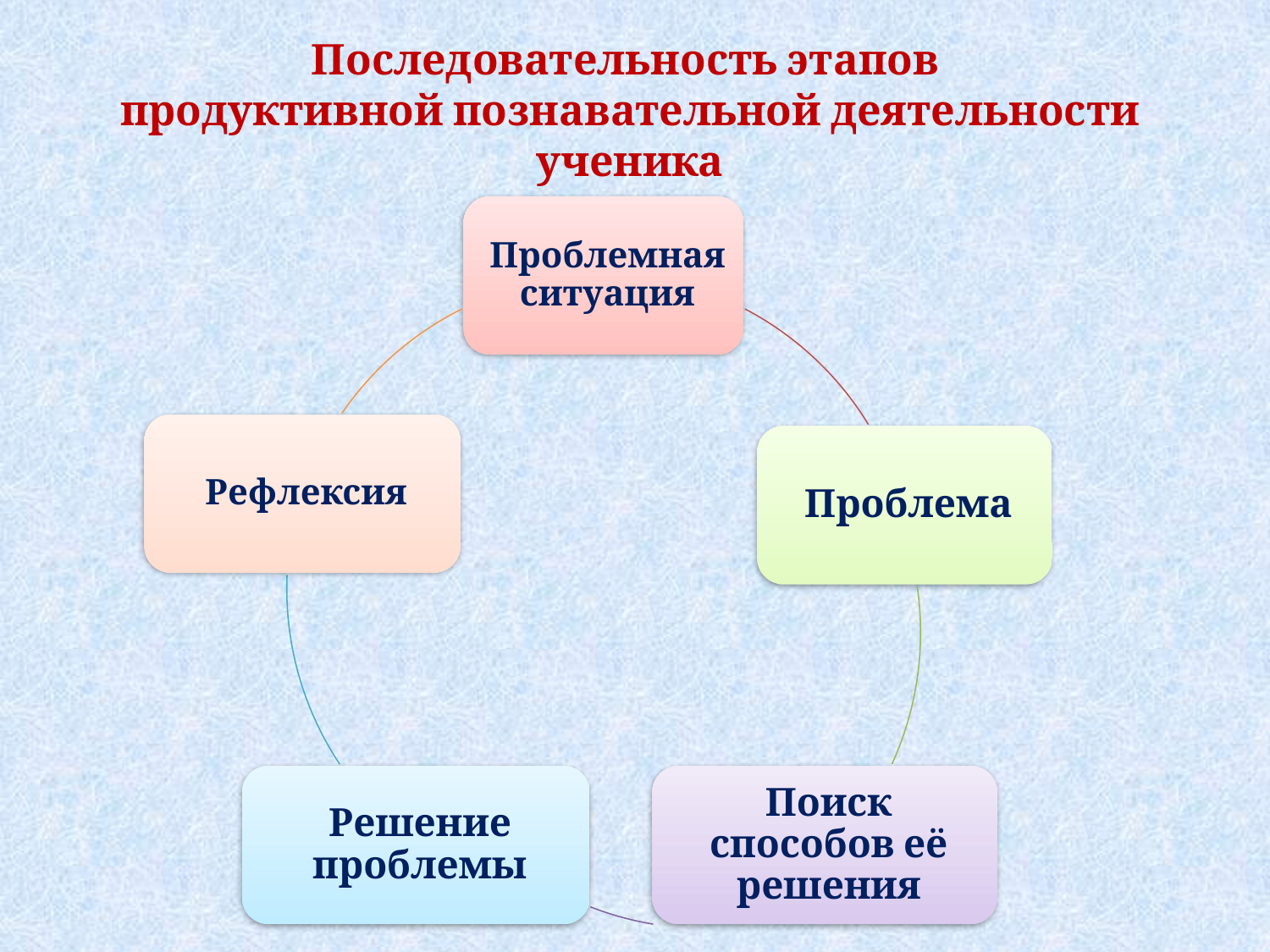

Последовательность этапов
продуктивной познавательной деятельности ученика
Проблемная ситуация
Проблема
Поиск способов её решения
Решение проблемы
Рефлексия